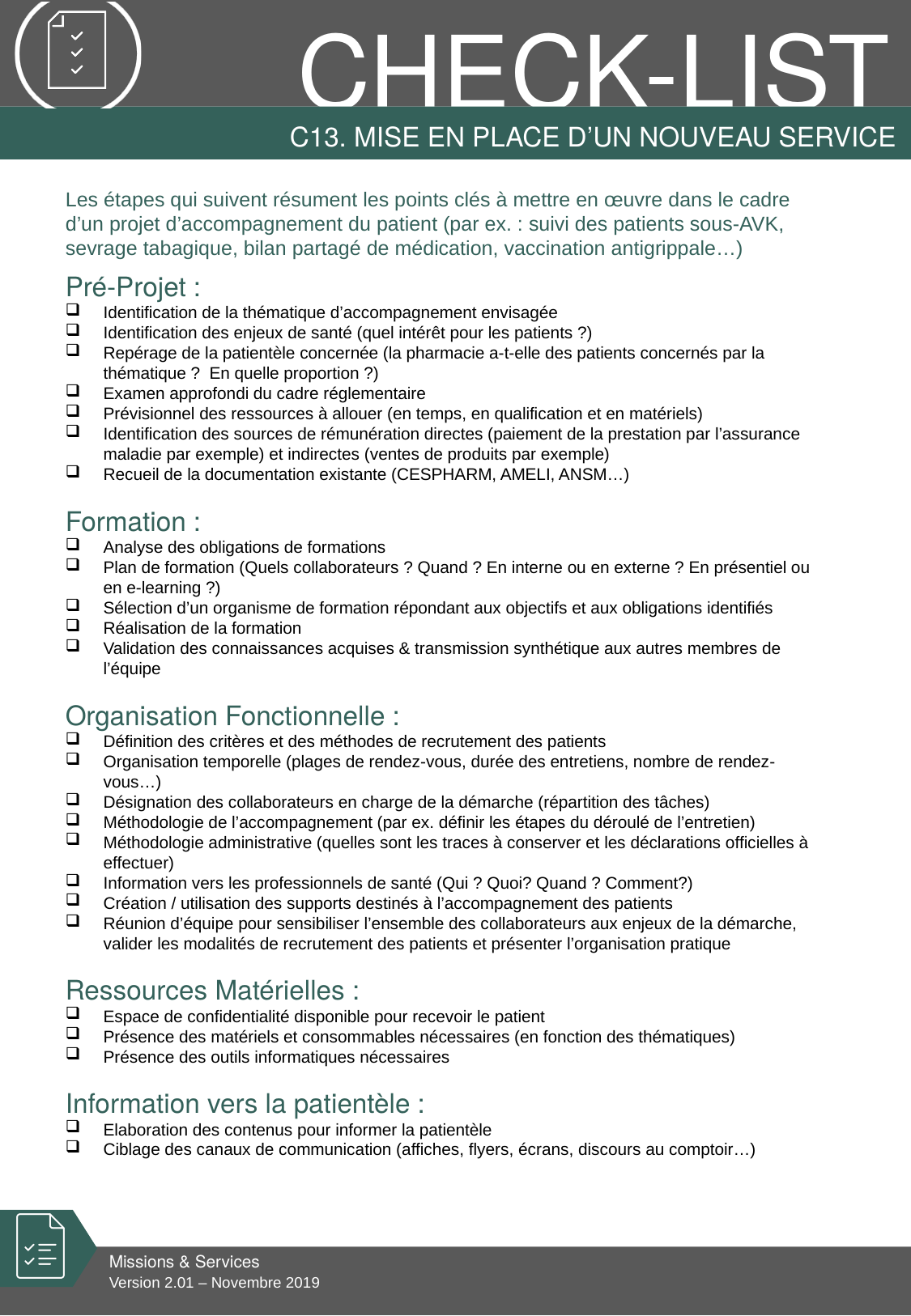

# C13. Mise en Place d’un nouveau service
Les étapes qui suivent résument les points clés à mettre en œuvre dans le cadre d’un projet d’accompagnement du patient (par ex. : suivi des patients sous-AVK, sevrage tabagique, bilan partagé de médication, vaccination antigrippale…)
Pré-Projet :
Identification de la thématique d’accompagnement envisagée
Identification des enjeux de santé (quel intérêt pour les patients ?)
Repérage de la patientèle concernée (la pharmacie a-t-elle des patients concernés par la thématique ?  En quelle proportion ?)
Examen approfondi du cadre réglementaire
Prévisionnel des ressources à allouer (en temps, en qualification et en matériels)
Identification des sources de rémunération directes (paiement de la prestation par l’assurance maladie par exemple) et indirectes (ventes de produits par exemple)
Recueil de la documentation existante (CESPHARM, AMELI, ANSM…)
Formation :
Analyse des obligations de formations
Plan de formation (Quels collaborateurs ? Quand ? En interne ou en externe ? En présentiel ou en e-learning ?)
Sélection d’un organisme de formation répondant aux objectifs et aux obligations identifiés
Réalisation de la formation
Validation des connaissances acquises & transmission synthétique aux autres membres de l’équipe
Organisation Fonctionnelle :
Définition des critères et des méthodes de recrutement des patients
Organisation temporelle (plages de rendez-vous, durée des entretiens, nombre de rendez-vous…)
Désignation des collaborateurs en charge de la démarche (répartition des tâches)
Méthodologie de l’accompagnement (par ex. définir les étapes du déroulé de l’entretien)
Méthodologie administrative (quelles sont les traces à conserver et les déclarations officielles à effectuer)
Information vers les professionnels de santé (Qui ? Quoi? Quand ? Comment?)
Création / utilisation des supports destinés à l’accompagnement des patients
Réunion d’équipe pour sensibiliser l’ensemble des collaborateurs aux enjeux de la démarche, valider les modalités de recrutement des patients et présenter l’organisation pratique
Ressources Matérielles :
Espace de confidentialité disponible pour recevoir le patient
Présence des matériels et consommables nécessaires (en fonction des thématiques)
Présence des outils informatiques nécessaires
Information vers la patientèle :
Elaboration des contenus pour informer la patientèle
Ciblage des canaux de communication (affiches, flyers, écrans, discours au comptoir…)